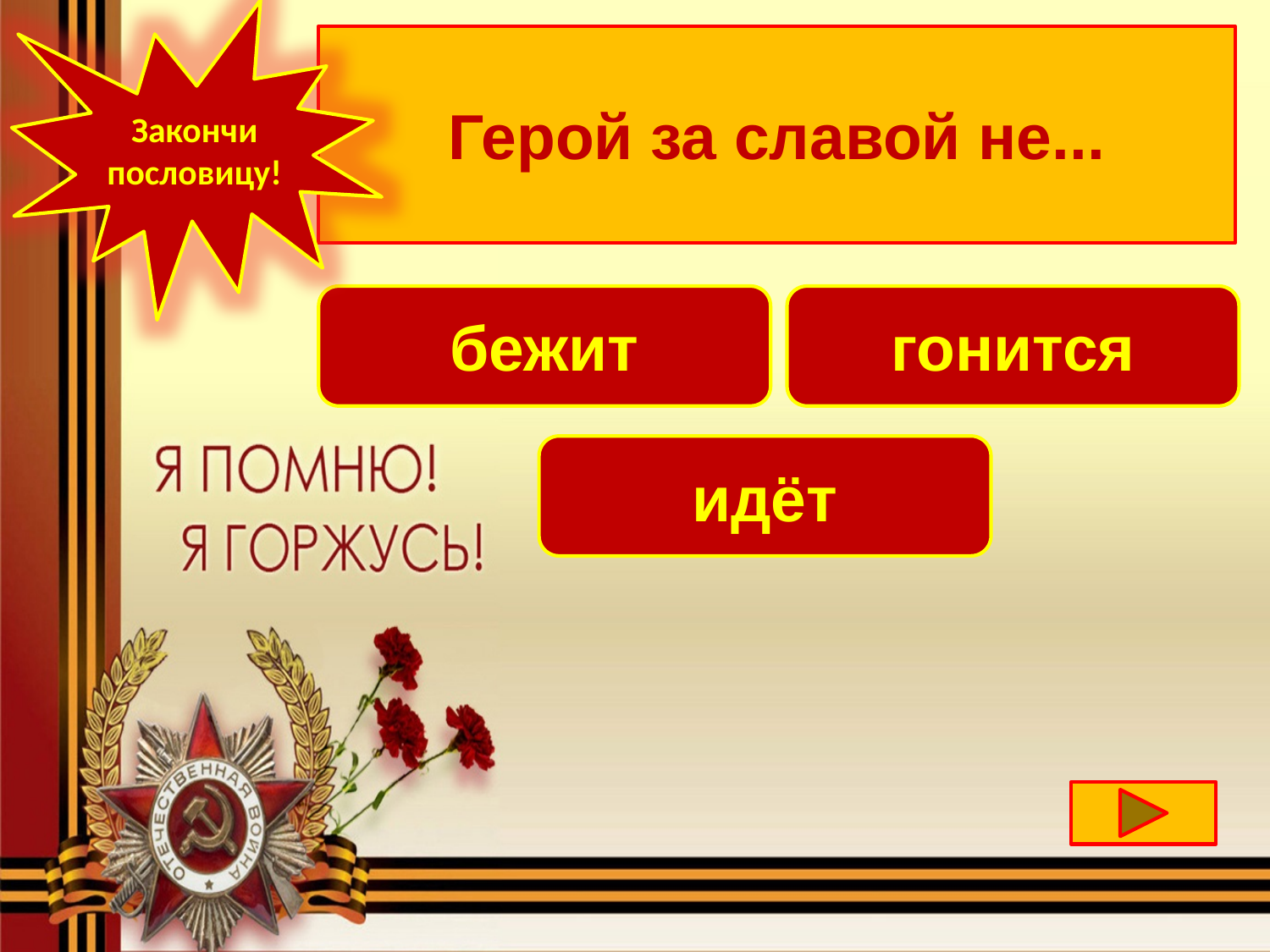

Закончи пословицу!
Герой за славой не...
бежит
гонится
идёт